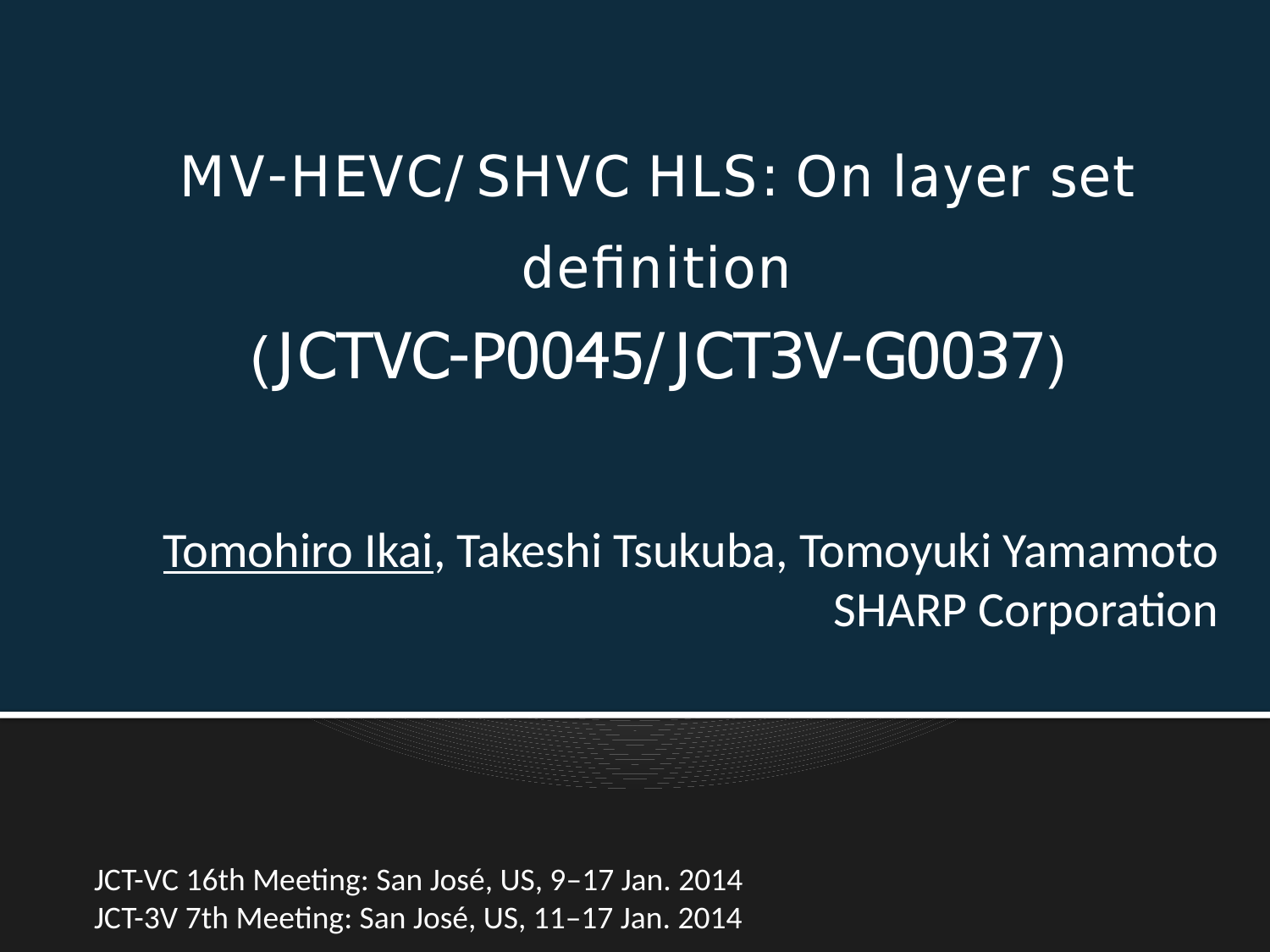

# MV-HEVC/SHVC HLS: On layer set definition (JCTVC-P0045/JCT3V-G0037)

Tomohiro Ikai, Takeshi Tsukuba, Tomoyuki Yamamoto
SHARP Corporation

JCT-VC 16th Meeting: San José, US, 9–17 Jan. 2014
JCT-3V 7th Meeting: San José, US, 11–17 Jan. 2014